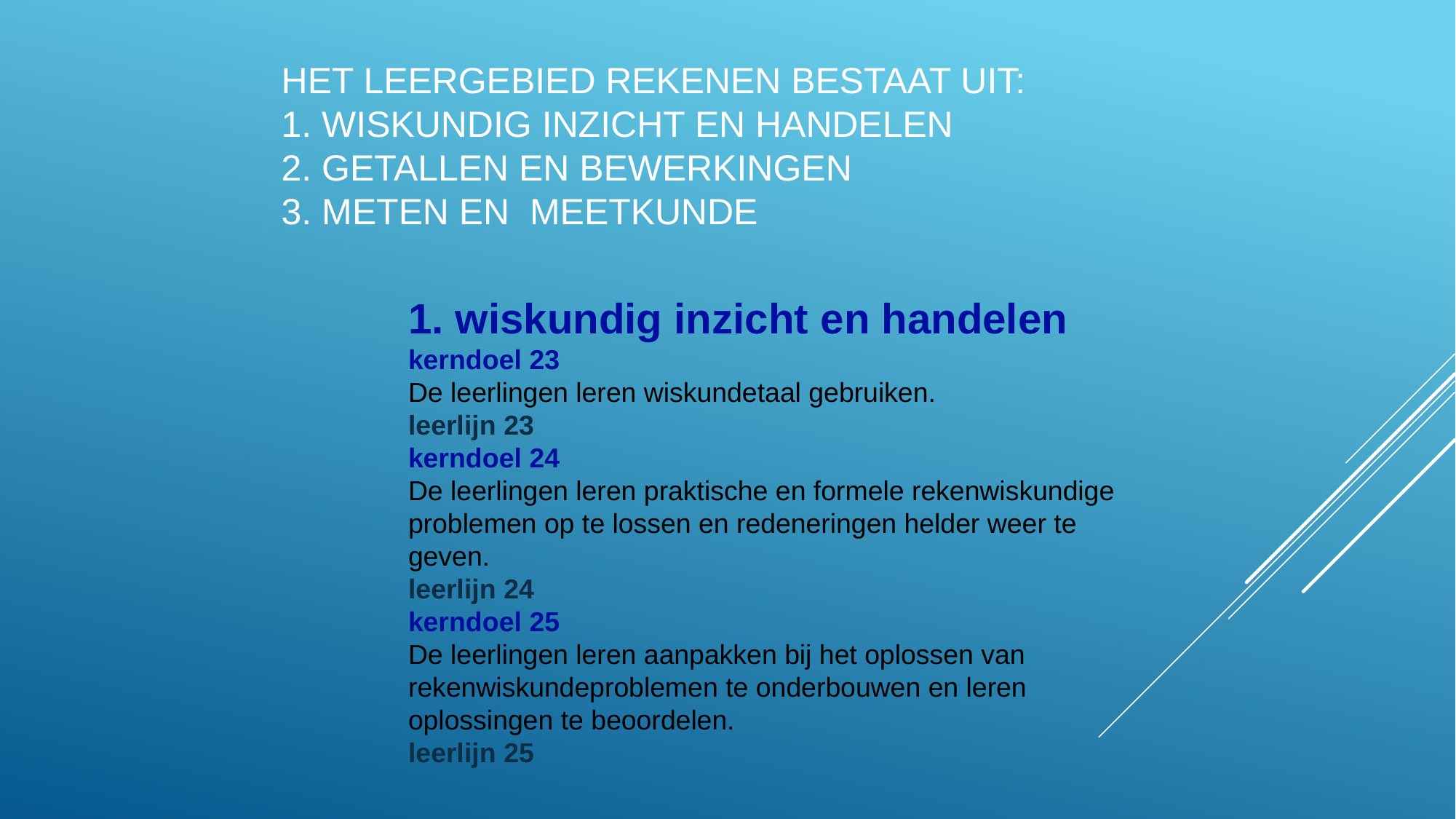

# Het leergebied rekenen bestaat uit: 1. Wiskundig inzicht en handelen 2. Getallen en bewerkingen 3. Meten en  meetkunde
1. wiskundig inzicht en handelen
kerndoel 23
De leerlingen leren wiskundetaal gebruiken.
leerlijn 23
kerndoel 24
De leerlingen leren praktische en formele rekenwiskundige problemen op te lossen en redeneringen helder weer te geven.
leerlijn 24
kerndoel 25
De leerlingen leren aanpakken bij het oplossen van rekenwiskundeproblemen te onderbouwen en leren oplossingen te beoordelen.
leerlijn 25